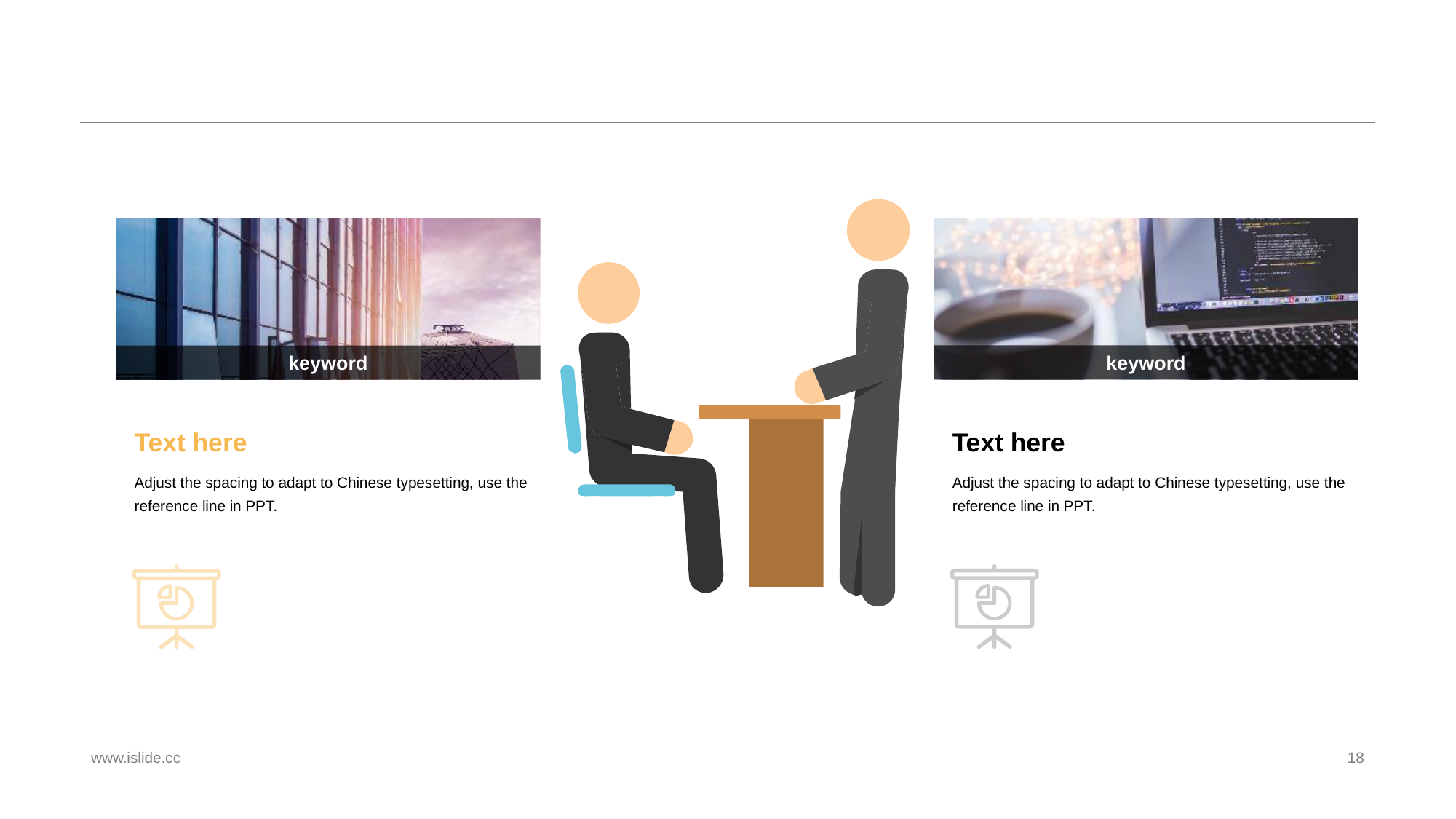

#

keyword
keyword

Text here

Text here

Adjust the spacing to adapt to Chinese typesetting, use the reference line in PPT.
Adjust the spacing to adapt to Chinese typesetting, use the reference line in PPT.

www.islide.cc
18